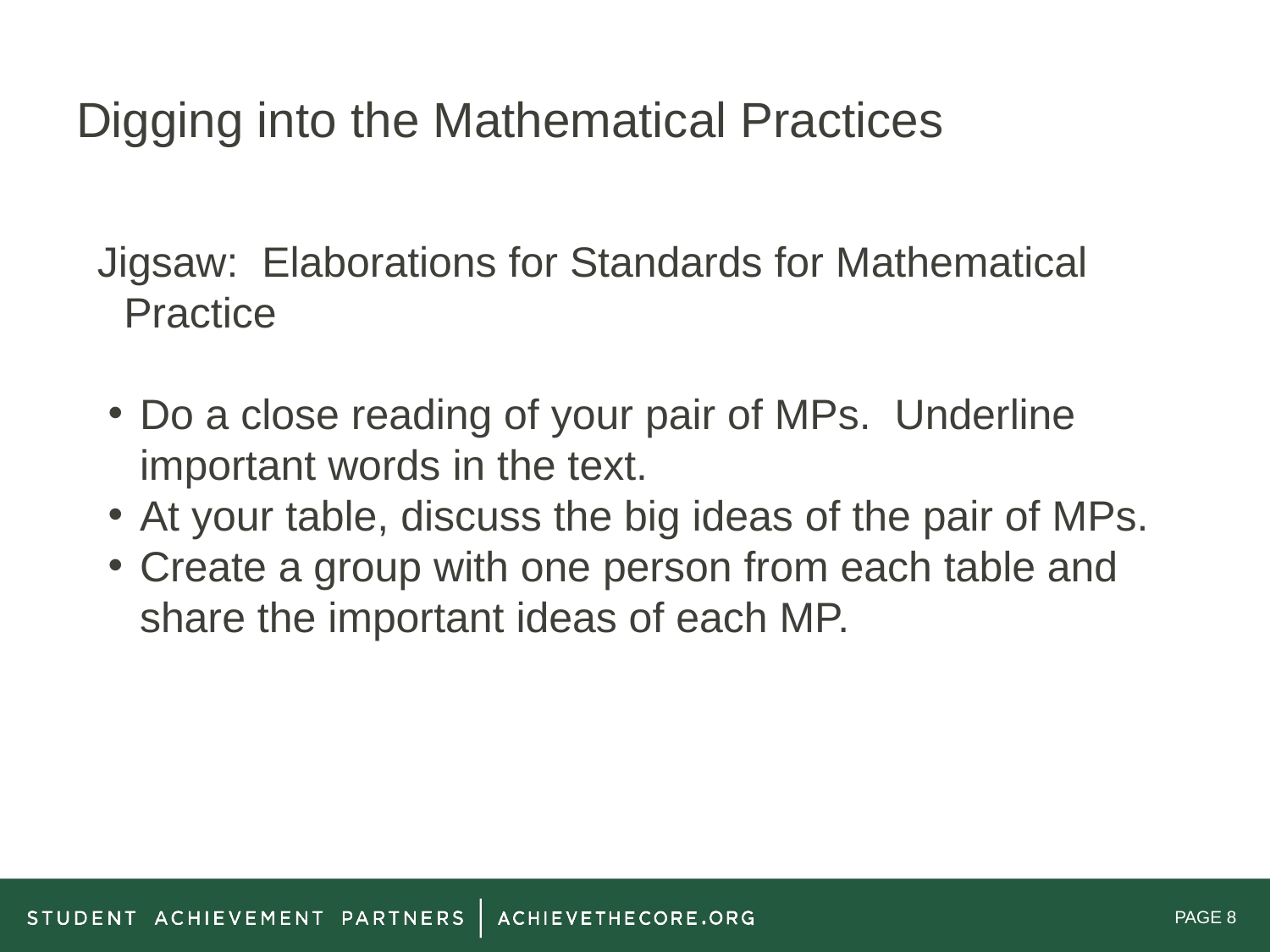

# Digging into the Mathematical Practices
Jigsaw:  Elaborations for Standards for Mathematical Practice

Do a close reading of your pair of MPs.  Underline important words in the text.
At your table, discuss the big ideas of the pair of MPs.
Create a group with one person from each table and share the important ideas of each MP.